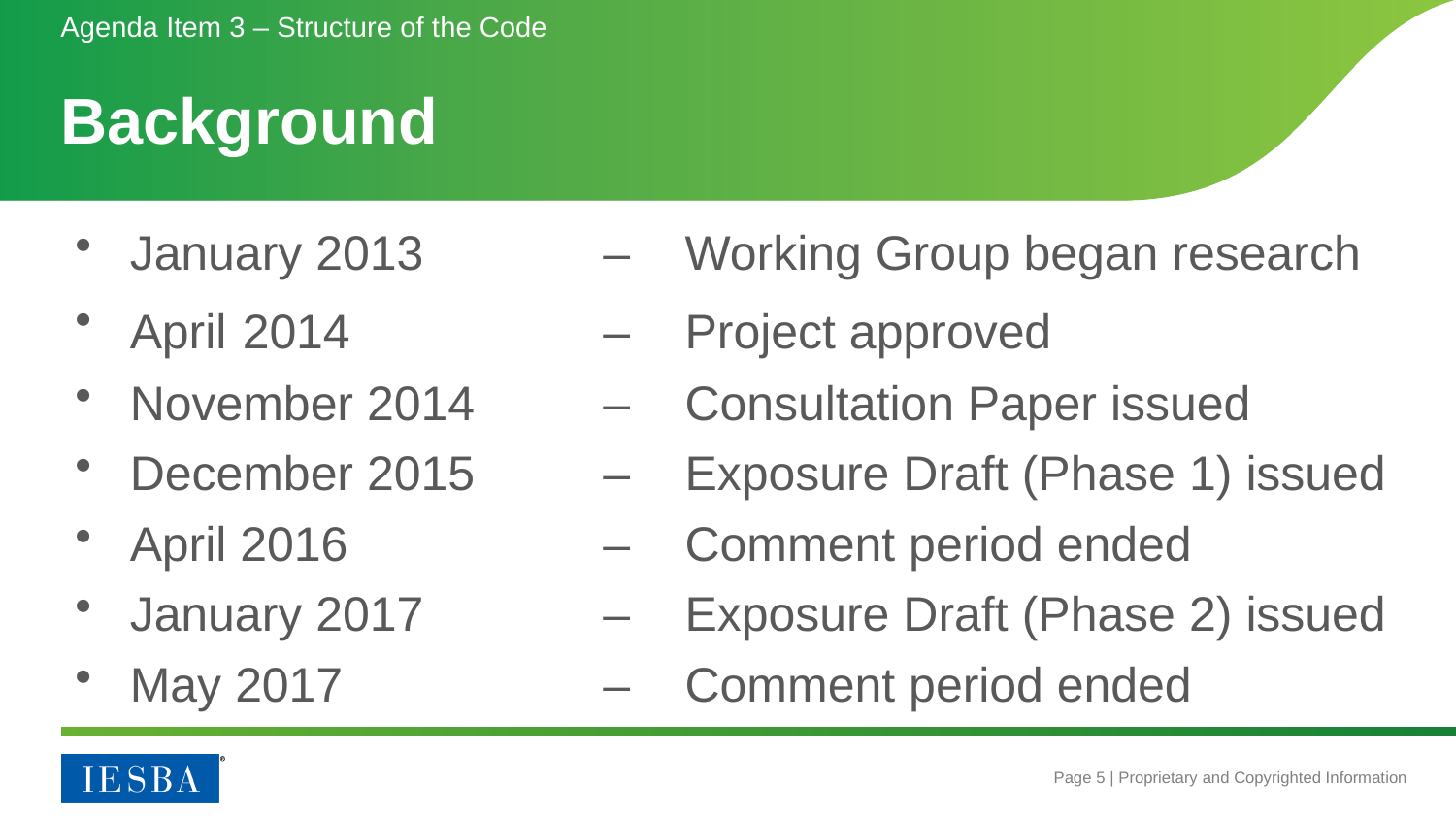

Agenda Item 3 – Structure of the Code
# Background
January 2013	– 	Working Group began research
April 2014	– 	Project approved
November 2014	– 	Consultation Paper issued
December 2015	– 	Exposure Draft (Phase 1) issued
April 2016 	– 	Comment period ended
January 2017	– 	Exposure Draft (Phase 2) issued
May 2017	– 	Comment period ended